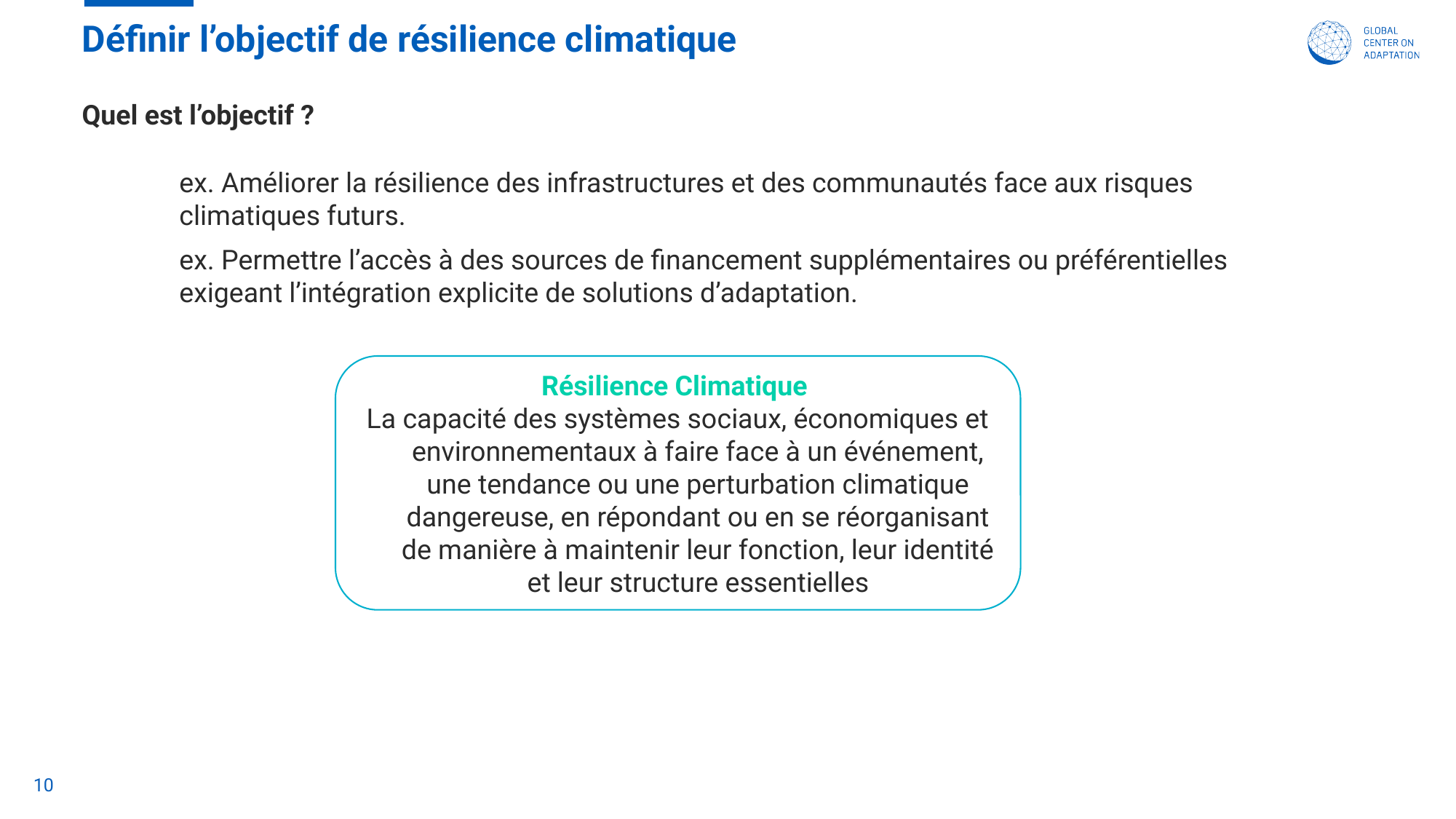

# Définir l’objectif de résilience climatique
Quel est l’objectif ?
ex. Améliorer la résilience des infrastructures et des communautés face aux risques climatiques futurs.
ex. Permettre l’accès à des sources de financement supplémentaires ou préférentielles exigeant l’intégration explicite de solutions d’adaptation.
Résilience Climatique
La capacité des systèmes sociaux, économiques et environnementaux à faire face à un événement, une tendance ou une perturbation climatique dangereuse, en répondant ou en se réorganisant de manière à maintenir leur fonction, leur identité et leur structure essentielles